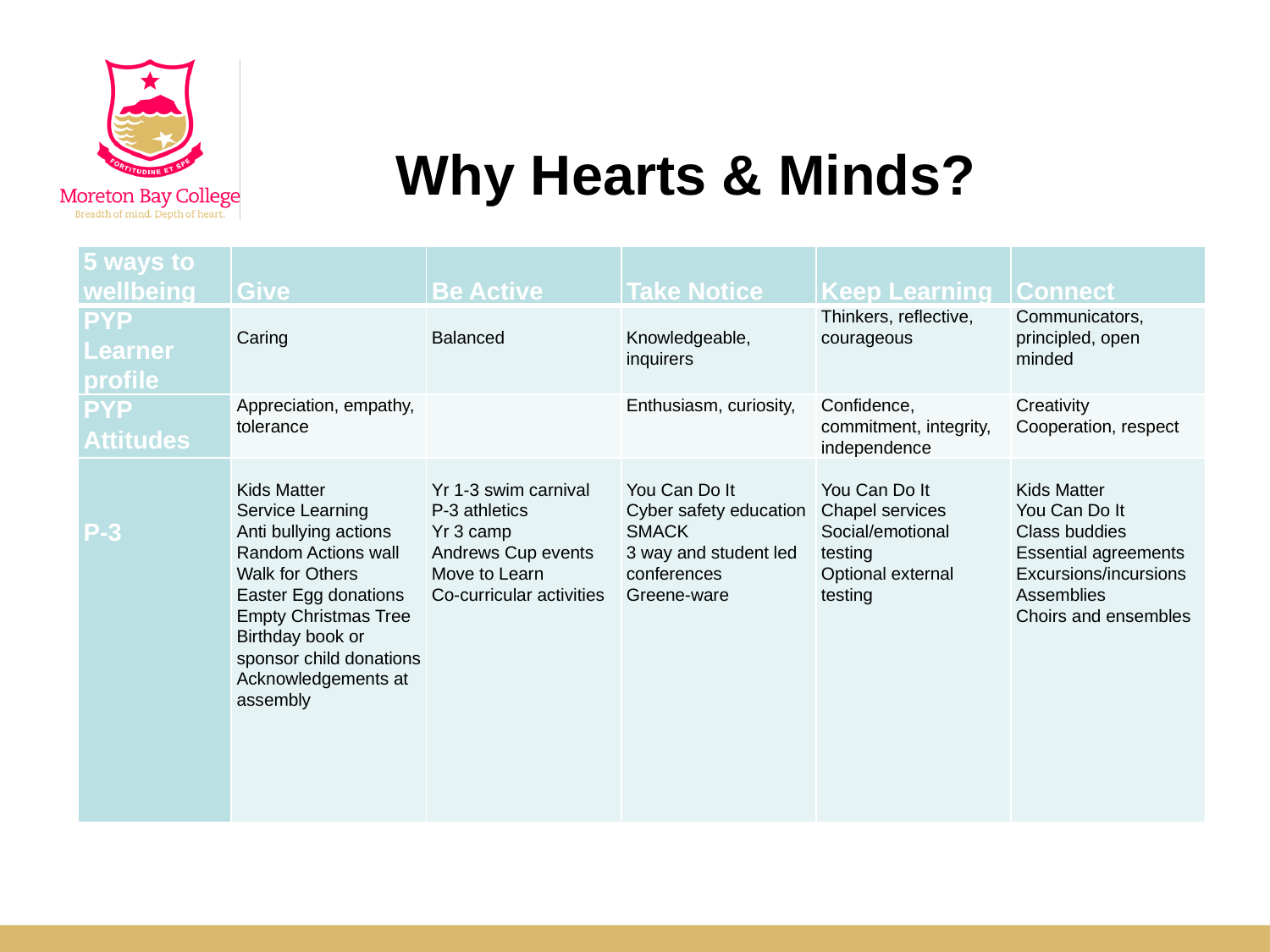

# Why Hearts & Minds?
| 5 ways to wellbeing | Give | Be Active | Take Notice | Keep Learning | Connect |
| --- | --- | --- | --- | --- | --- |
| PYP Learner profile | Caring | Balanced | Knowledgeable, inquirers | Thinkers, reflective, courageous | Communicators, principled, open minded |
| PYP Attitudes | Appreciation, empathy, tolerance |  | Enthusiasm, curiosity, | Confidence, commitment, integrity, independence | Creativity Cooperation, respect |
| P-3 | Kids Matter Service Learning Anti bullying actions Random Actions wall Walk for Others Easter Egg donations Empty Christmas Tree Birthday book or sponsor child donations Acknowledgements at assembly | Yr 1-3 swim carnival P-3 athletics Yr 3 camp Andrews Cup events Move to Learn Co-curricular activities | You Can Do It Cyber safety education SMACK 3 way and student led conferences Greene-ware | You Can Do It Chapel services Social/emotional testing Optional external testing | Kids Matter You Can Do It Class buddies Essential agreements Excursions/incursions Assemblies Choirs and ensembles |